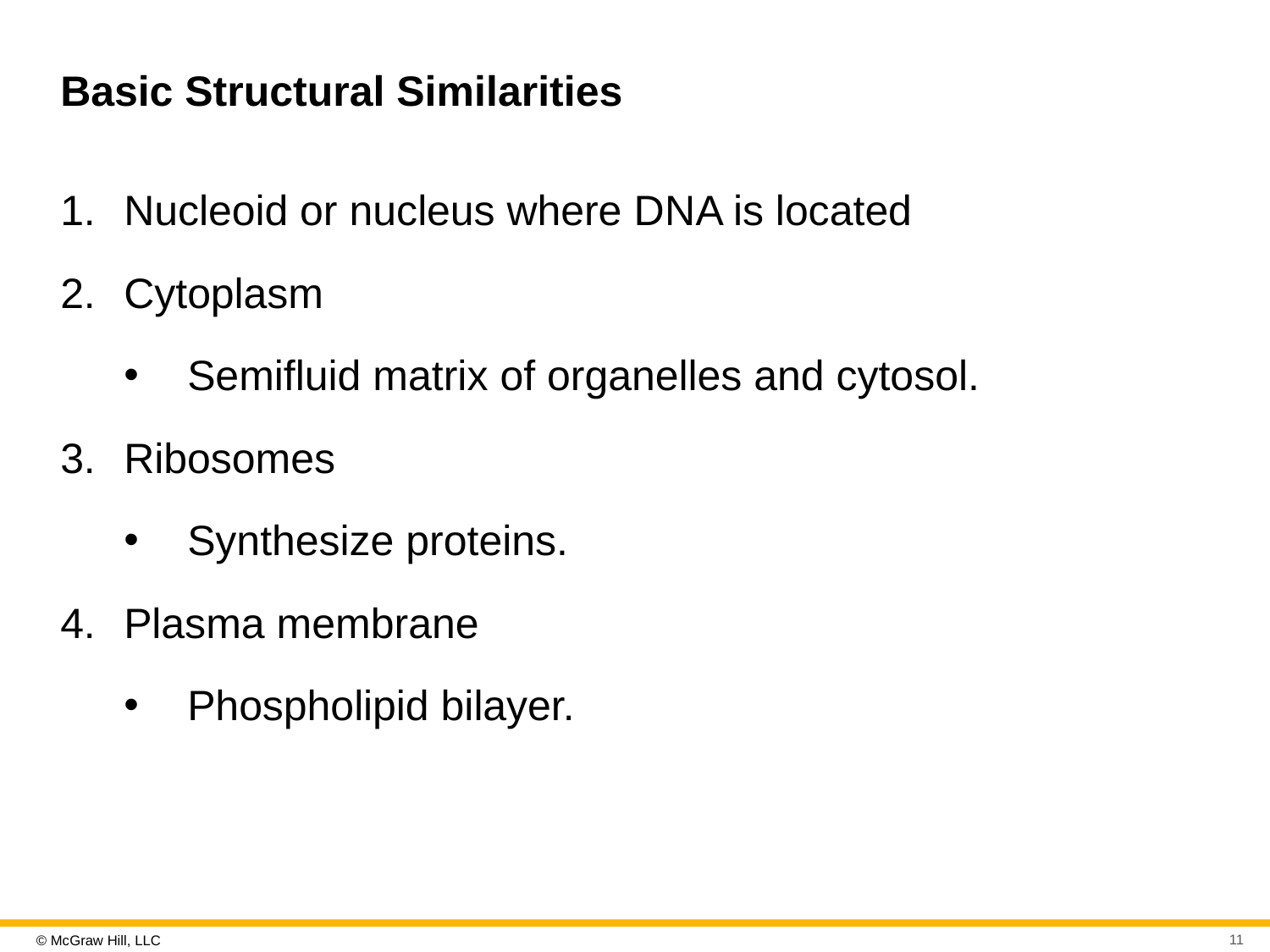

# Basic Structural Similarities
Nucleoid or nucleus where D N A is located
Cytoplasm
Semifluid matrix of organelles and cytosol.
Ribosomes
Synthesize proteins.
Plasma membrane
Phospholipid bilayer.
11